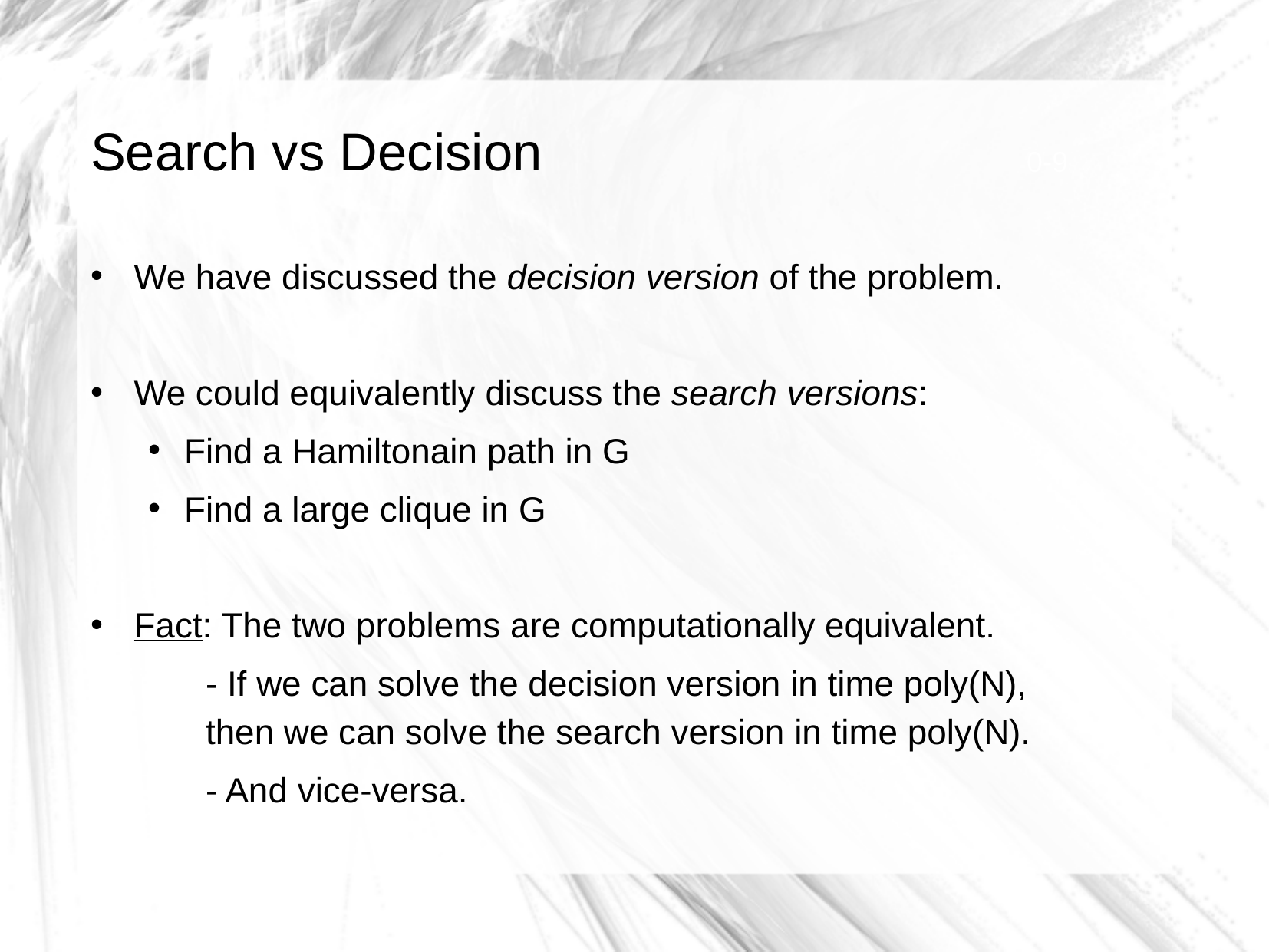

# Search vs Decision
0-9
We have discussed the decision version of the problem.

We could equivalently discuss the search versions:
Find a Hamiltonain path in G
Find a large clique in G

Fact: The two problems are computationally equivalent.
	- If we can solve the decision version in time poly(N),
	then we can solve the search version in time poly(N).
	- And vice-versa.